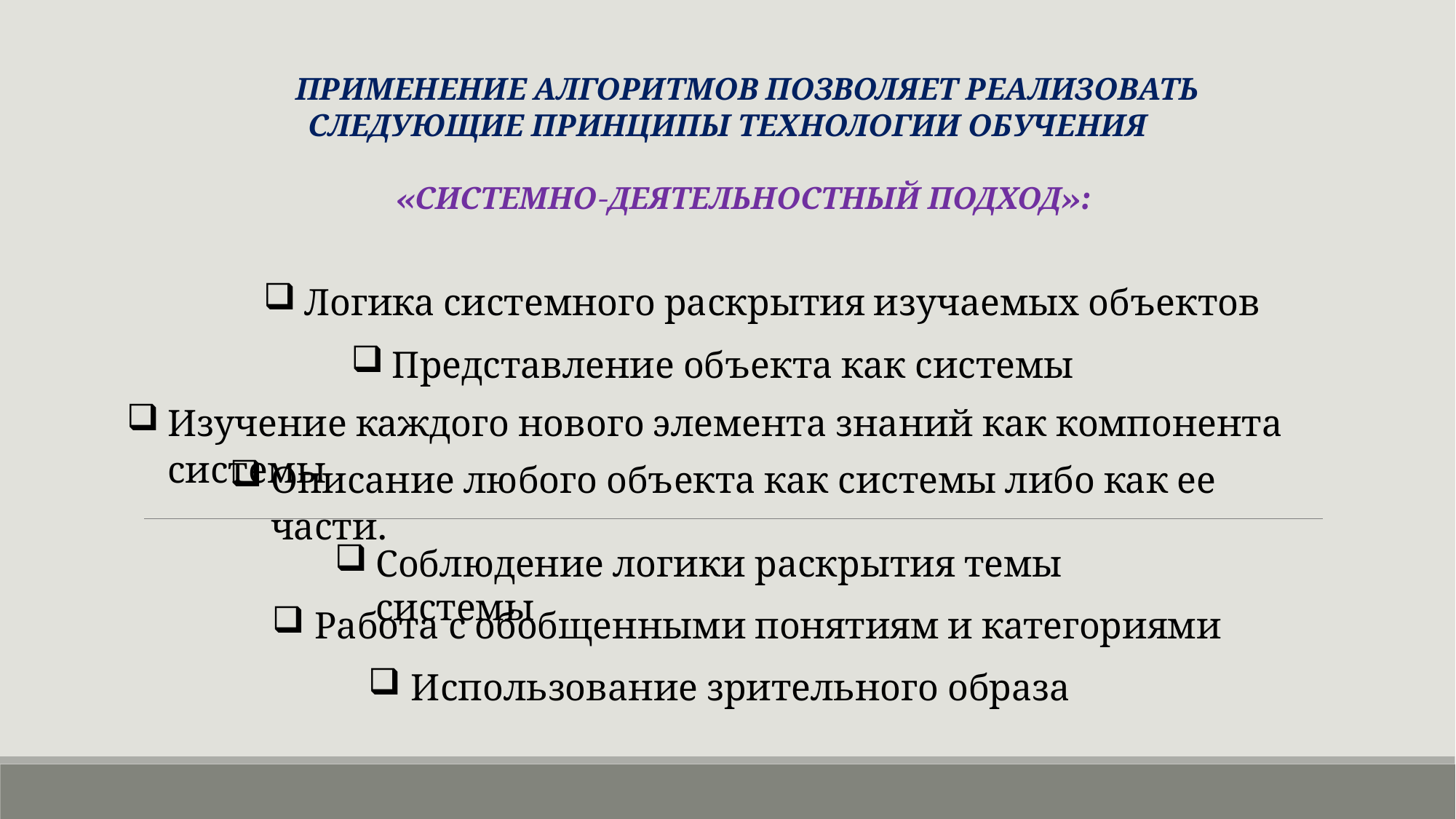

ПРИМЕНЕНИЕ АЛГОРИТМОВ ПОЗВОЛЯЕТ РЕАЛИЗОВАТЬ СЛЕДУЮЩИЕ ПРИНЦИПЫ ТЕХНОЛОГИИ ОБУЧЕНИЯ

«СИСТЕМНО-ДЕЯТЕЛЬНОСТНЫЙ ПОДХОД»:
Логика системного раскрытия изучаемых объектов
Представление объекта как системы
Изучение каждого нового элемента знаний как компонента системы
Описание любого объекта как системы либо как ее части.
Соблюдение логики раскрытия темы системы
 Работа с обобщенными понятиям и категориями
 Использование зрительного образа